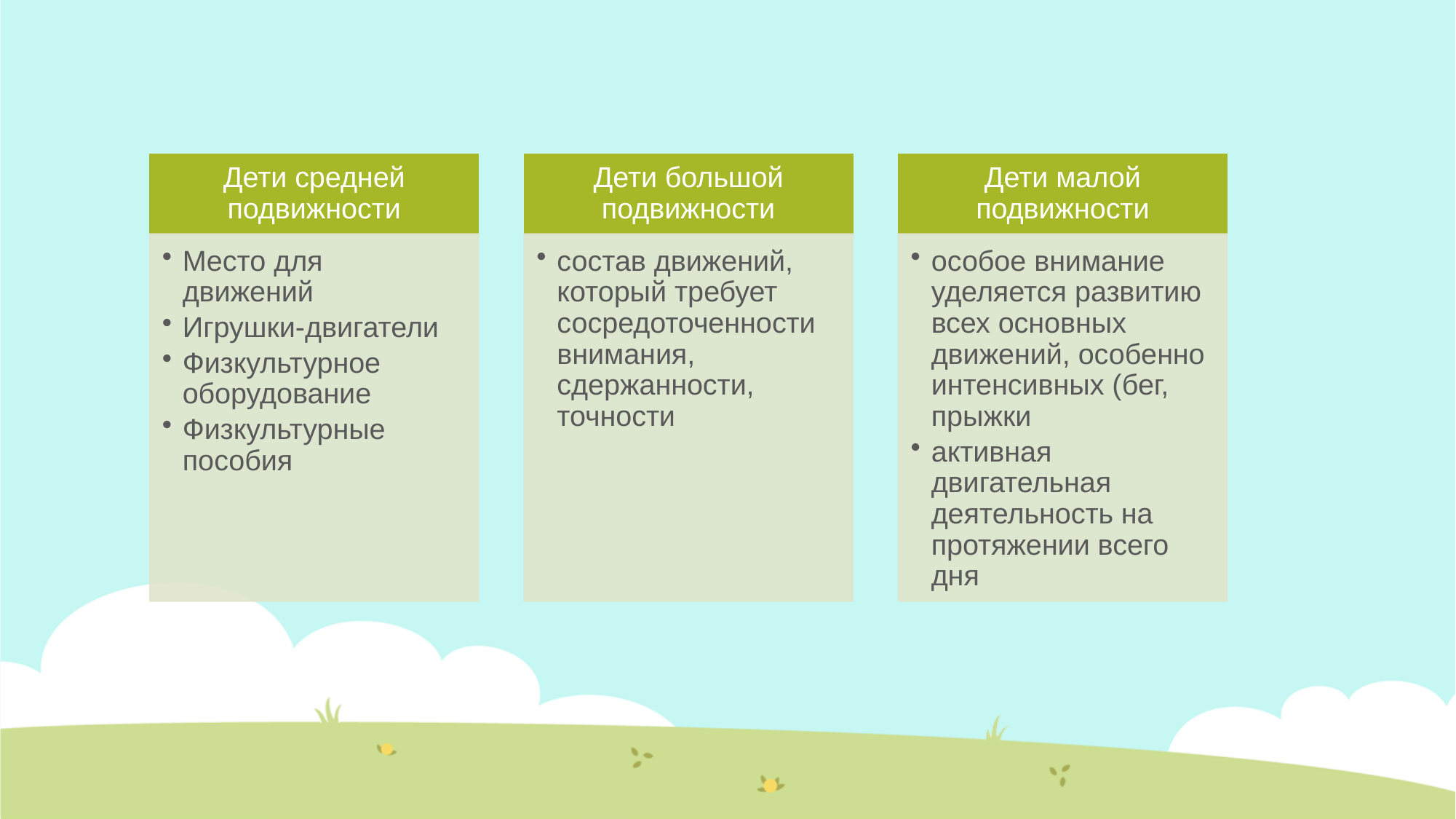

Дети средней подвижности
Место для движений
Игрушки-двигатели
Физкультурное оборудование
Физкультурные пособия
Дети большой подвижности
состав движений, который требует сосредоточенности внимания, сдержанности, точности
Дети малой подвижности
особое внимание уделяется развитию всех основных движений, особенно интенсивных (бег, прыжки
активная двигательная деятельность на протяжении всего дня